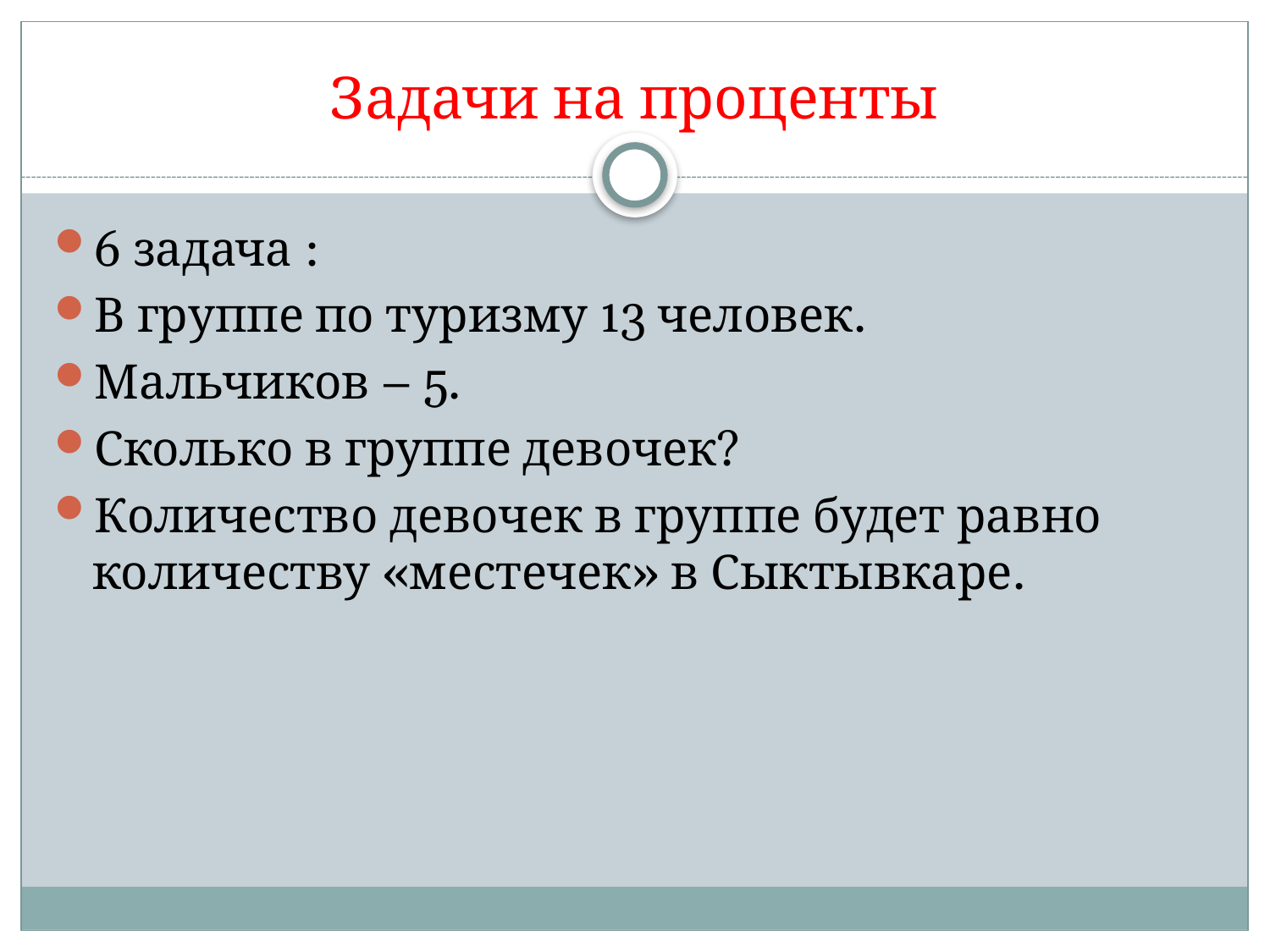

# Задачи на проценты
6 задача :
В группе по туризму 13 человек.
Мальчиков – 5.
Сколько в группе девочек?
Количество девочек в группе будет равно количеству «местечек» в Сыктывкаре.